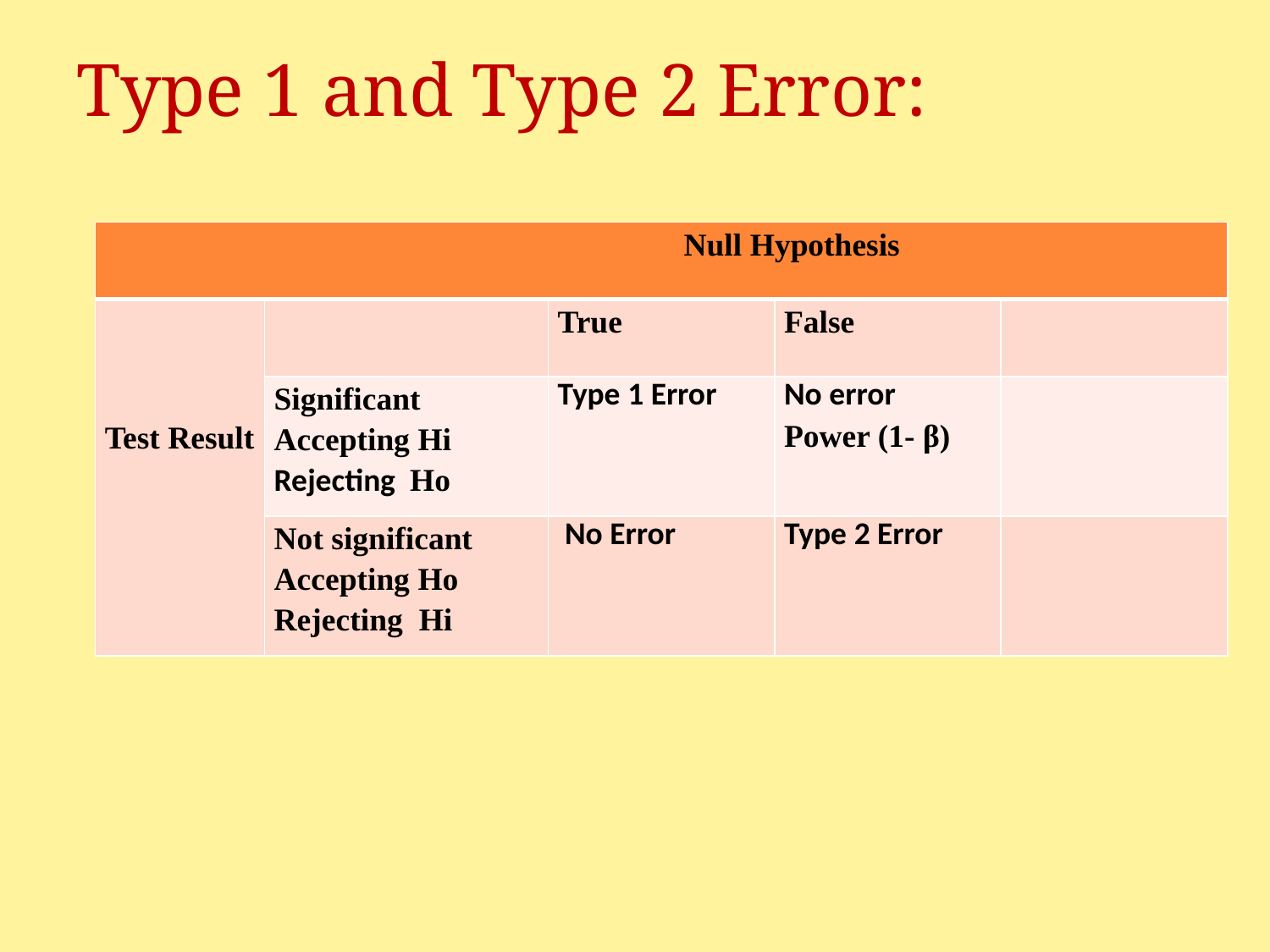

# Type 1 and Type 2 Error:
| Null Hypothesis |  |  |  |  |
| --- | --- | --- | --- | --- |
| Test Result |  | True | False |  |
|  | Significant Accepting Hi Rejecting Ho | Type 1 Error | No error Power (1- β) |  |
|  | Not significant Accepting Ho Rejecting Hi | No Error | Type 2 Error |  |